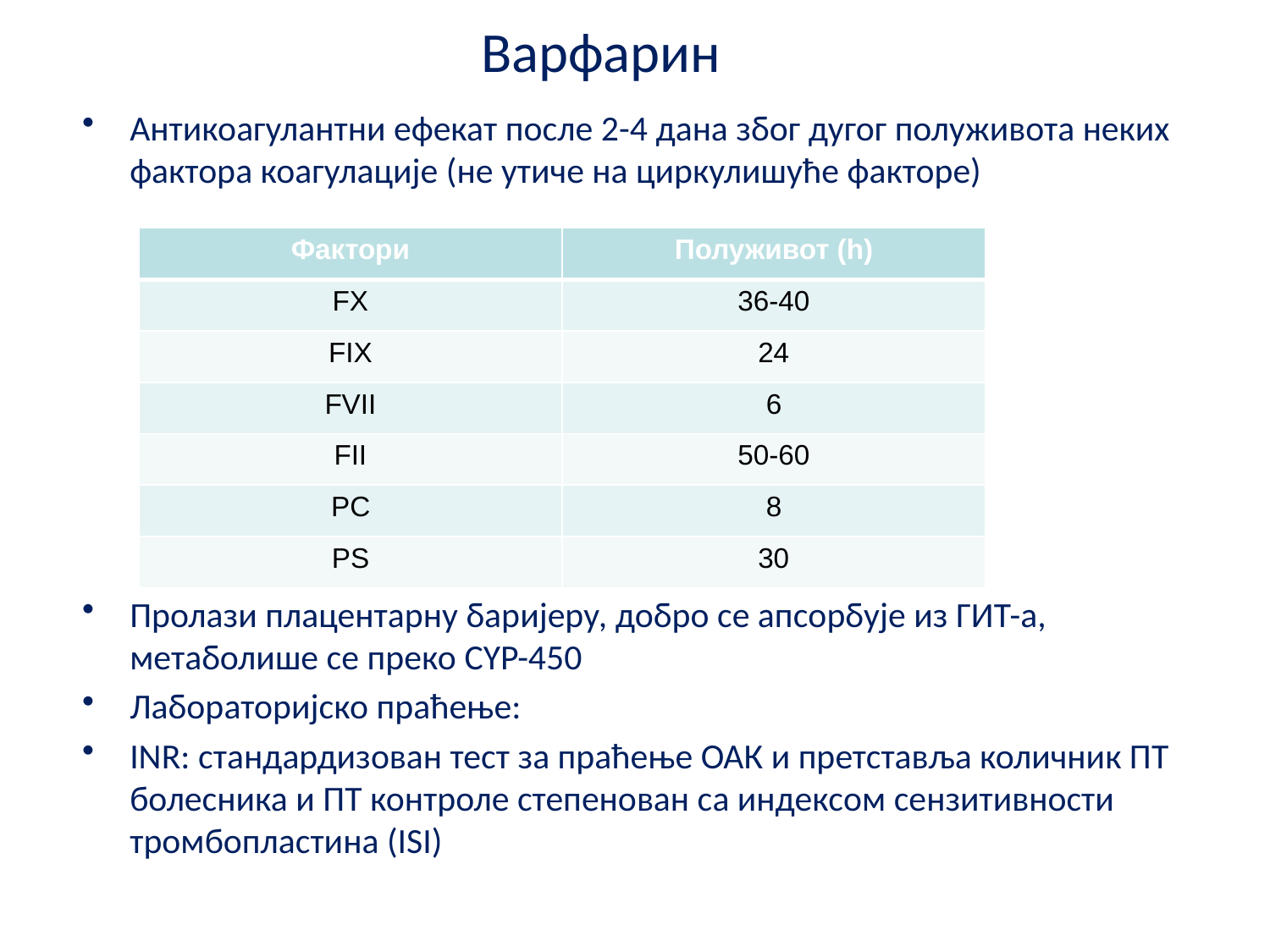

Варфарин
Антикоагулантни ефекат после 2-4 дана због дугог полуживота неких фактора коагулације (не утиче на циркулишуће факторе)

Пролази плацентарну баријеру, добро се апсорбује из ГИТ-а, метаболише се преко CYP-450
Лабораторијско праћење:
INR: стандардизован тест за праћење ОАК и претставља количник ПТ болесника и ПТ контроле степенован са индексом сензитивности тромбопластина (ISI)

| Фактори | Полуживот (h) |
| --- | --- |
| FX | 36-40 |
| FIX | 24 |
| FVII | 6 |
| FII | 50-60 |
| PC | 8 |
| PS | 30 |